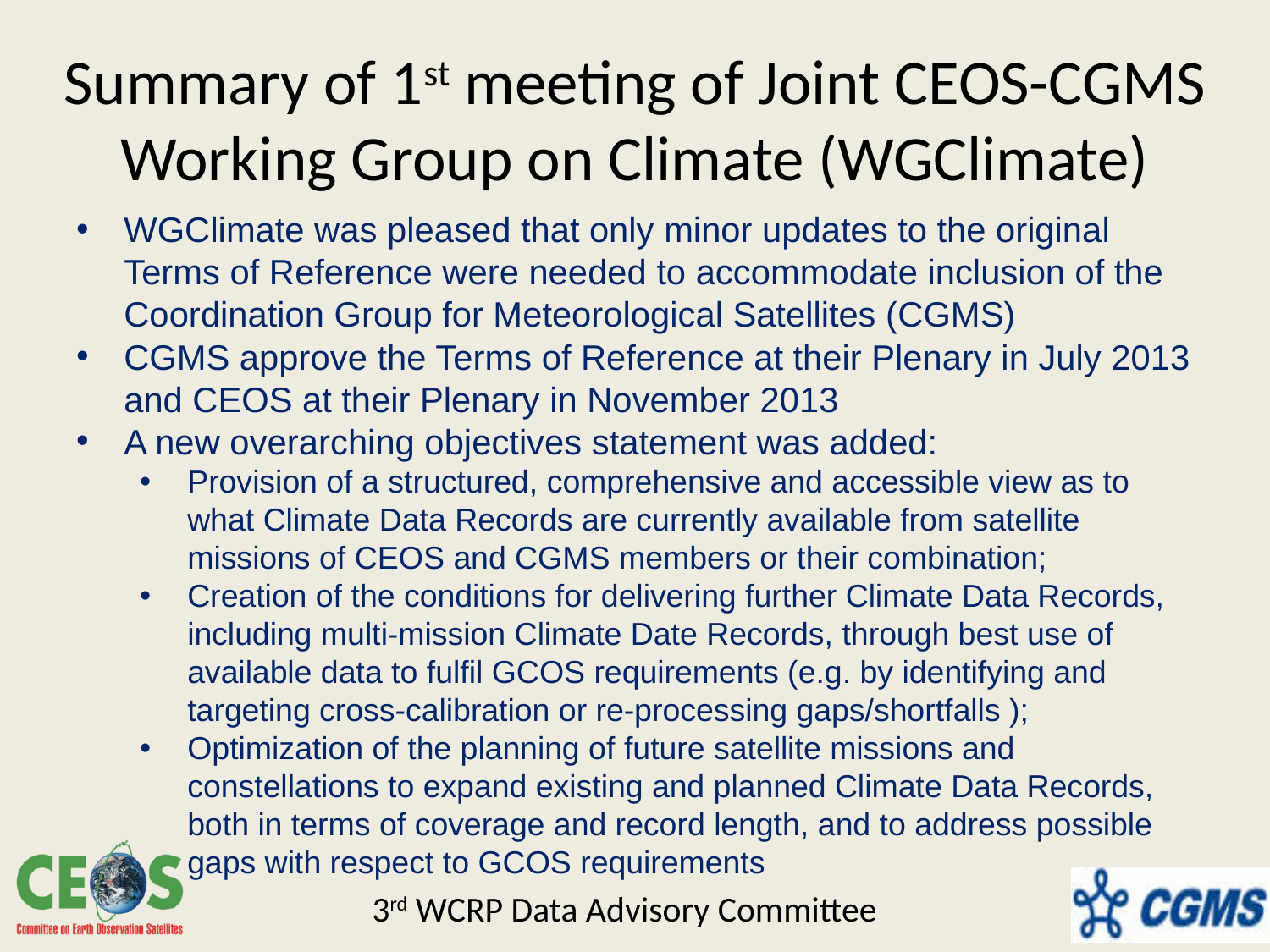

# Summary of 1st meeting of Joint CEOS-CGMS Working Group on Climate (WGClimate)
WGClimate was pleased that only minor updates to the original Terms of Reference were needed to accommodate inclusion of the Coordination Group for Meteorological Satellites (CGMS)
CGMS approve the Terms of Reference at their Plenary in July 2013 and CEOS at their Plenary in November 2013
A new overarching objectives statement was added:
Provision of a structured, comprehensive and accessible view as to what Climate Data Records are currently available from satellite missions of CEOS and CGMS members or their combination;
Creation of the conditions for delivering further Climate Data Records, including multi-mission Climate Date Records, through best use of available data to fulfil GCOS requirements (e.g. by identifying and targeting cross-calibration or re-processing gaps/shortfalls );
Optimization of the planning of future satellite missions and constellations to expand existing and planned Climate Data Records, both in terms of coverage and record length, and to address possible gaps with respect to GCOS requirements
3rd WCRP Data Advisory Committee